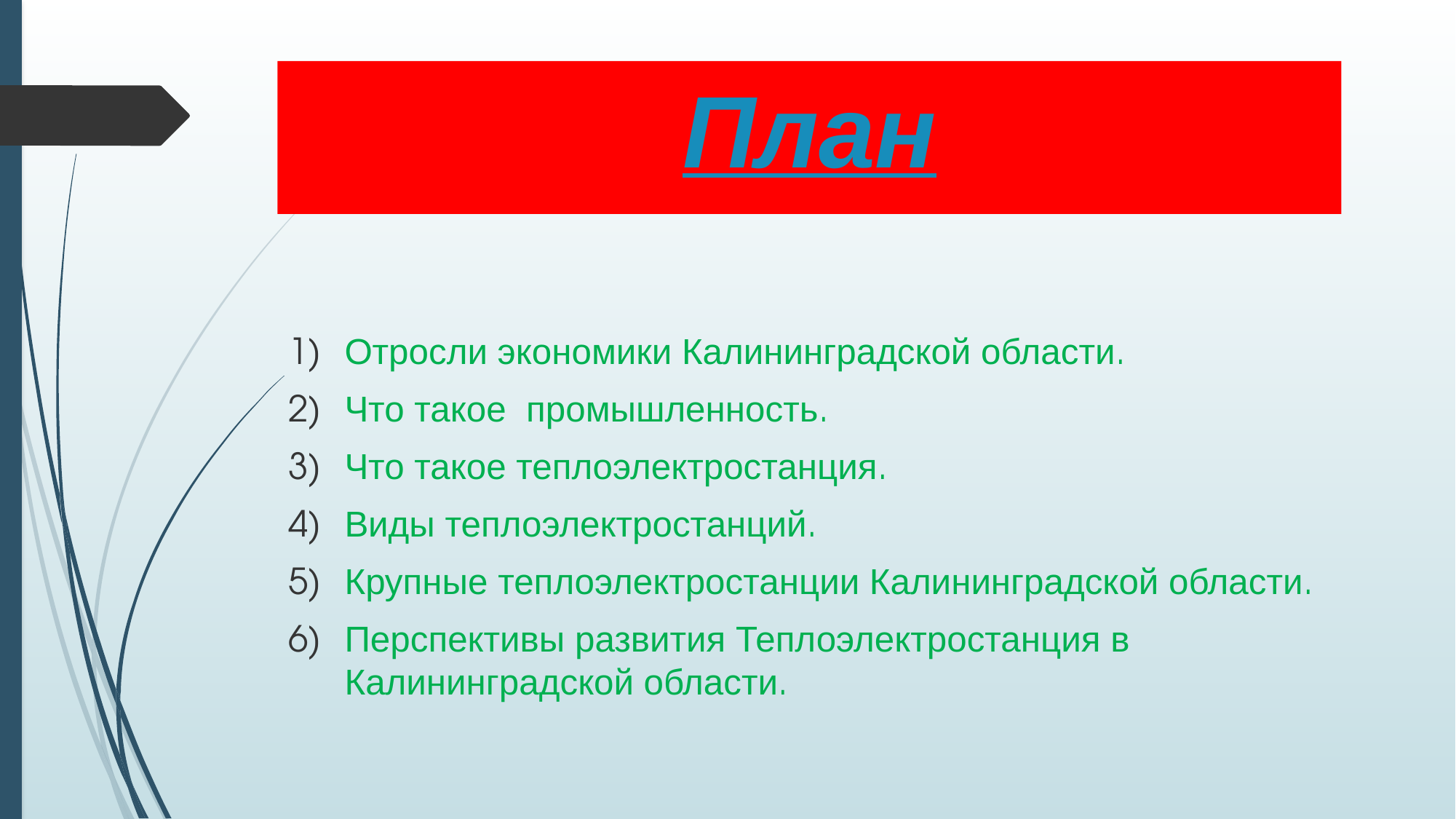

# План

Отросли экономики Калининградской области.
Что такое  промышленность.
Что такое теплоэлектростанция.
Виды теплоэлектростанций.
Крупные теплоэлектростанции Калининградской области.
Перспективы развития Теплоэлектростанция в Калининградской области.